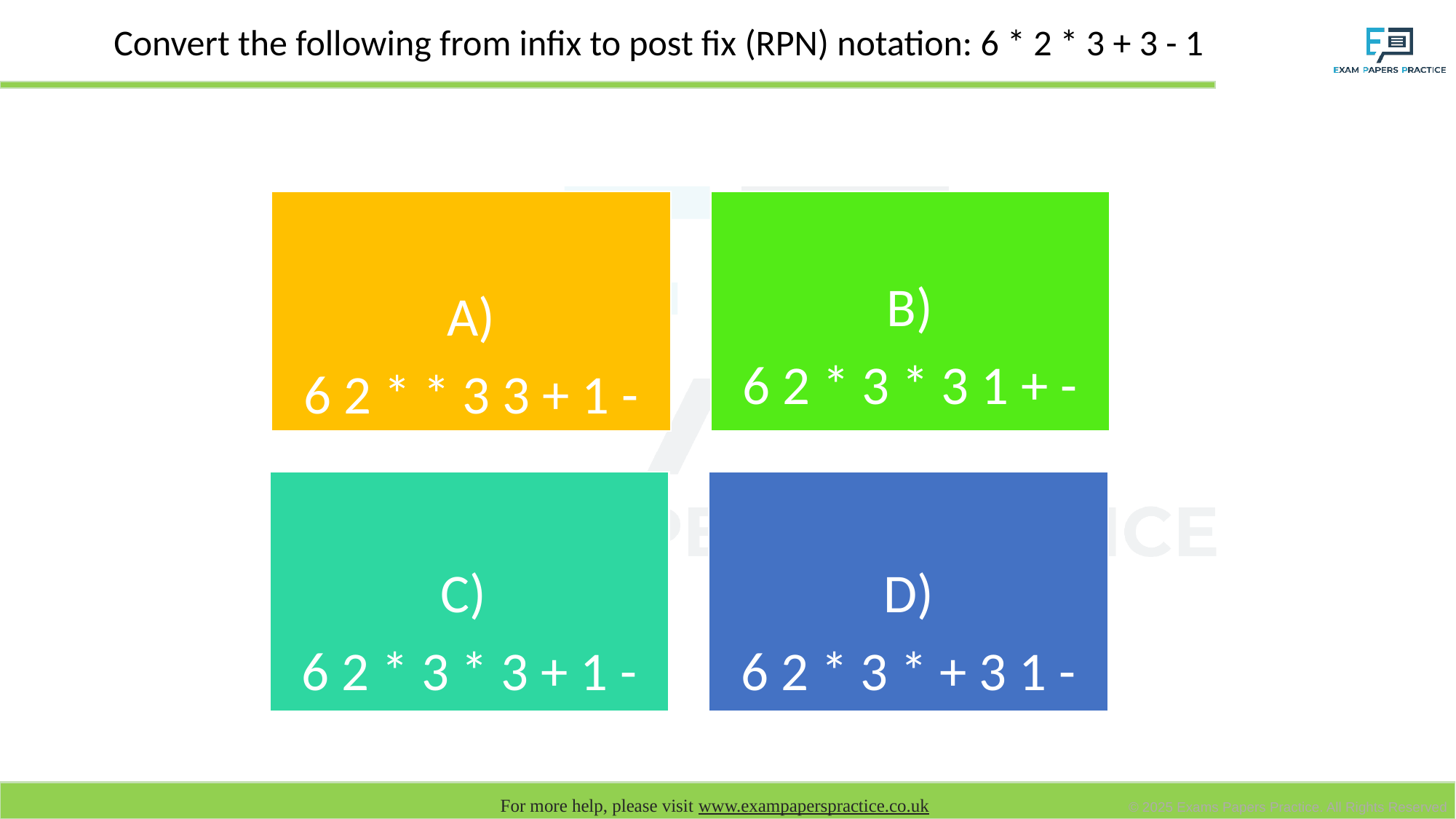

# Convert the following from infix to post fix (RPN) notation: 6 * 2 * 3 + 3 - 1

A)
6 2 * * 3 3 + 1 -

B)
6 2 * 3 * 3 1 + -

C)
6 2 * 3 * 3 + 1 -

D)
6 2 * 3 * + 3 1 -